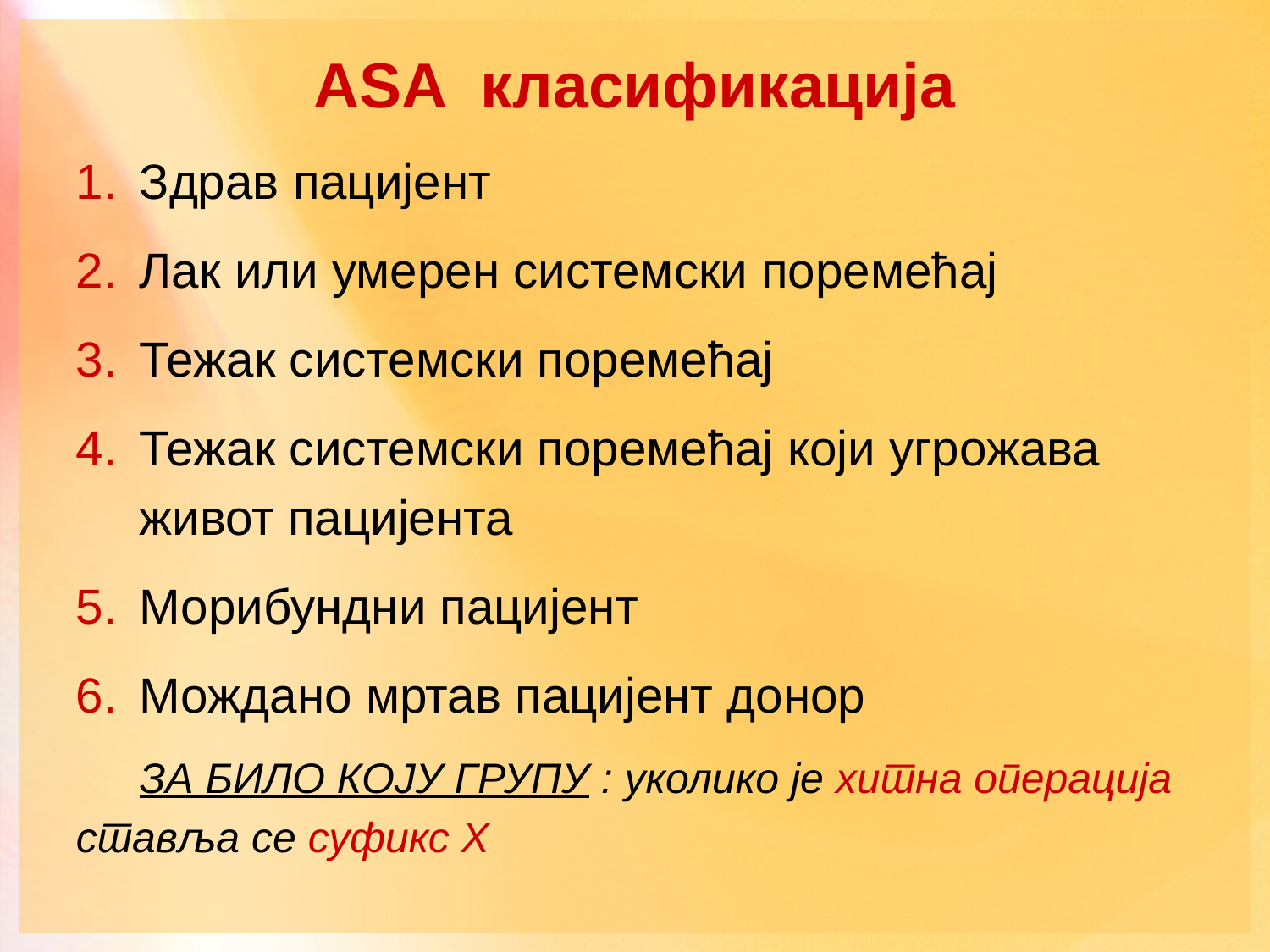

# ASA  класификација

Здрав пацијент

Лак или умерен системски поремећај

Тежак системски поремећај

Тежак системски поремећај који угрожава
	живот пацијента

Морибундни пацијент

Мождано мртав пацијент донор

	ЗА БИЛО КОЈУ ГРУПУ : уколико је хитна операција
ставља се суфикс Х